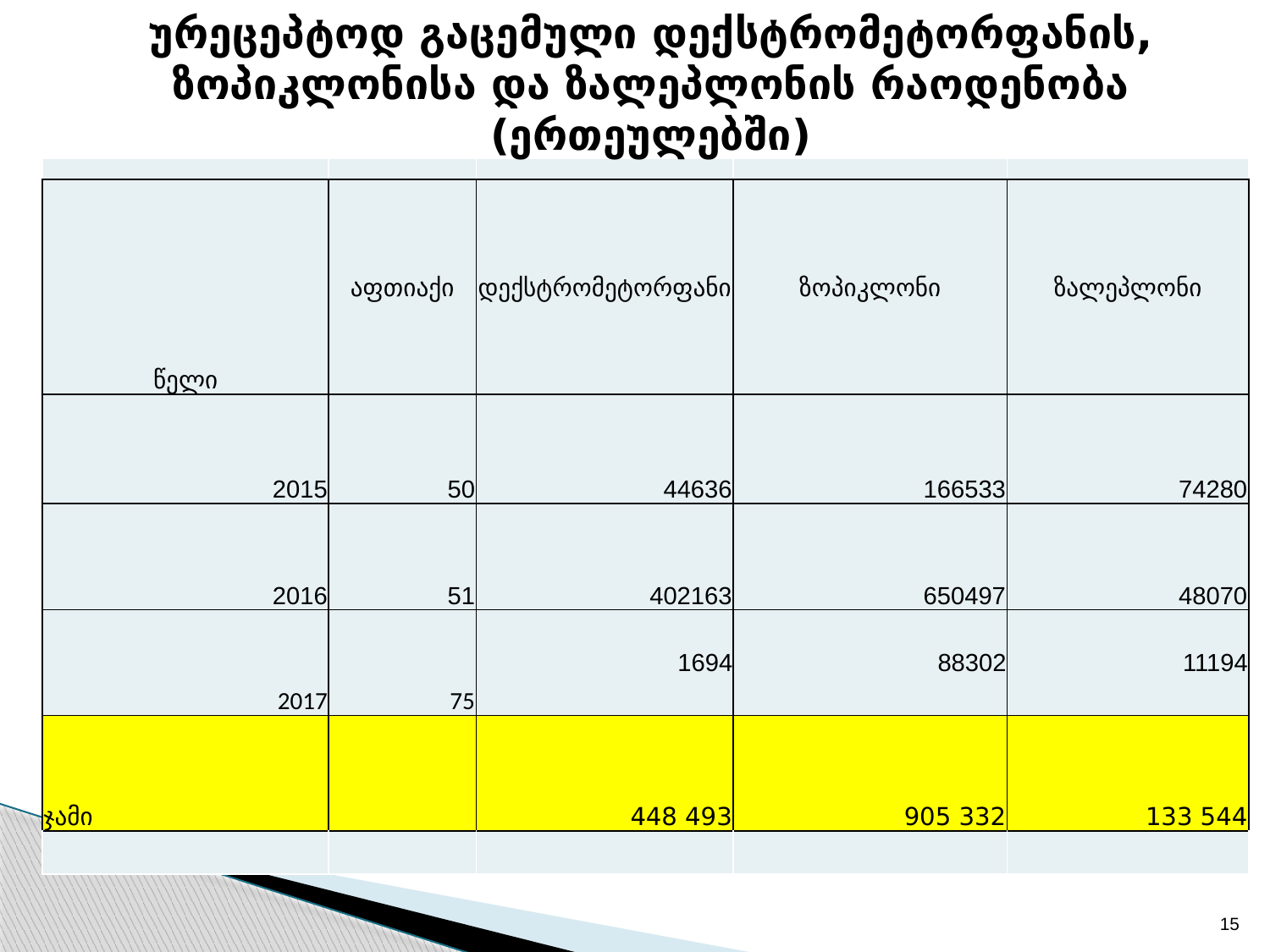

ურეცეპტოდ გაცემული დექსტრომეტორფანის, ზოპიკლონისა და ზალეპლონის რაოდენობა (ერთეულებში)

|  |  |  |  |  |
| --- | --- | --- | --- | --- |
| წელი | აფთიაქი | დექსტრომეტორფანი | ზოპიკლონი | ზალეპლონი |
| 2015 | 50 | 44636 | 166533 | 74280 |
| 2016 | 51 | 402163 | 650497 | 48070 |
| 2017 | 75 | 1694 | 88302 | 11194 |
| ჯამი |  | 448 493 | 905 332 | 133 544 |
|  |  |  |  |  |
15